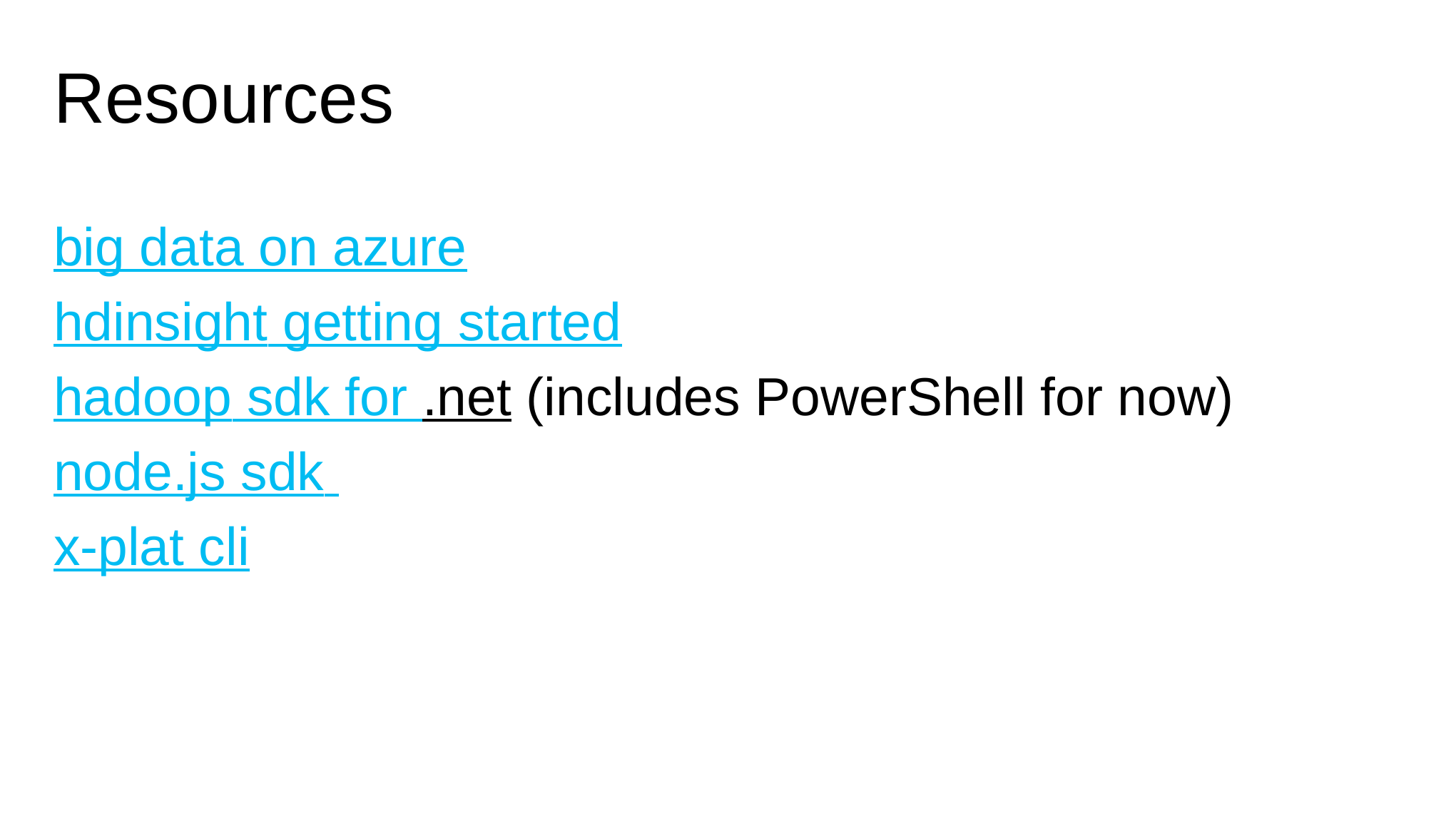

# Resources
big data on azure
hdinsight getting started
hadoop sdk for .net (includes PowerShell for now)
node.js sdk
x-plat cli